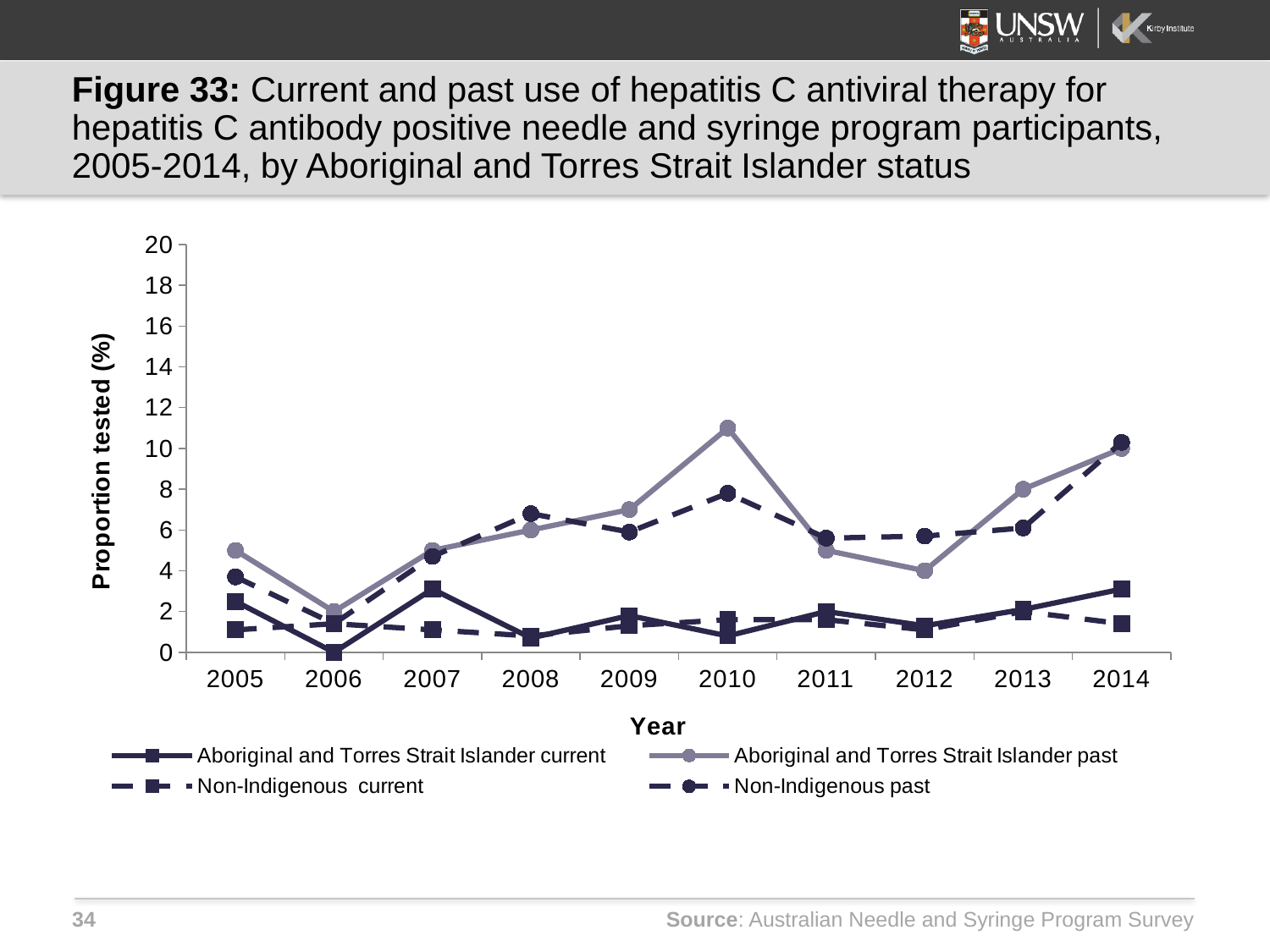

# Figure 33: Current and past use of hepatitis C antiviral therapy for hepatitis C antibody positive needle and syringe program participants, 2005-2014, by Aboriginal and Torres Strait Islander status

### Chart

| Category | Aboriginal and Torres Strait Islander current | Aboriginal and Torres Strait Islander past | Non-Indigenous  current | Non-Indigenous past |
|---|---|---|---|---|
| 2005 | 2.5 | 5.0 | 1.1 | 3.7 |
| 2006 | 0.0 | 2.0 | 1.4 | 1.4 |
| 2007 | 3.1 | 5.0 | 1.1 | 4.7 |
| 2008 | 0.7 | 6.0 | 0.8 | 6.8 |
| 2009 | 1.8 | 7.0 | 1.3 | 5.9 |
| 2010 | 0.8 | 11.0 | 1.6 | 7.8 |
| 2011 | 2.0 | 5.0 | 1.6 | 5.6 |
| 2012 | 1.3 | 4.0 | 1.1 | 5.7 |
| 2013 | 2.1 | 8.0 | 2.0 | 6.1 |
| 2014 | 3.1 | 10.0 | 1.4 | 10.3 |
Source: Australian Needle and Syringe Program Survey

34